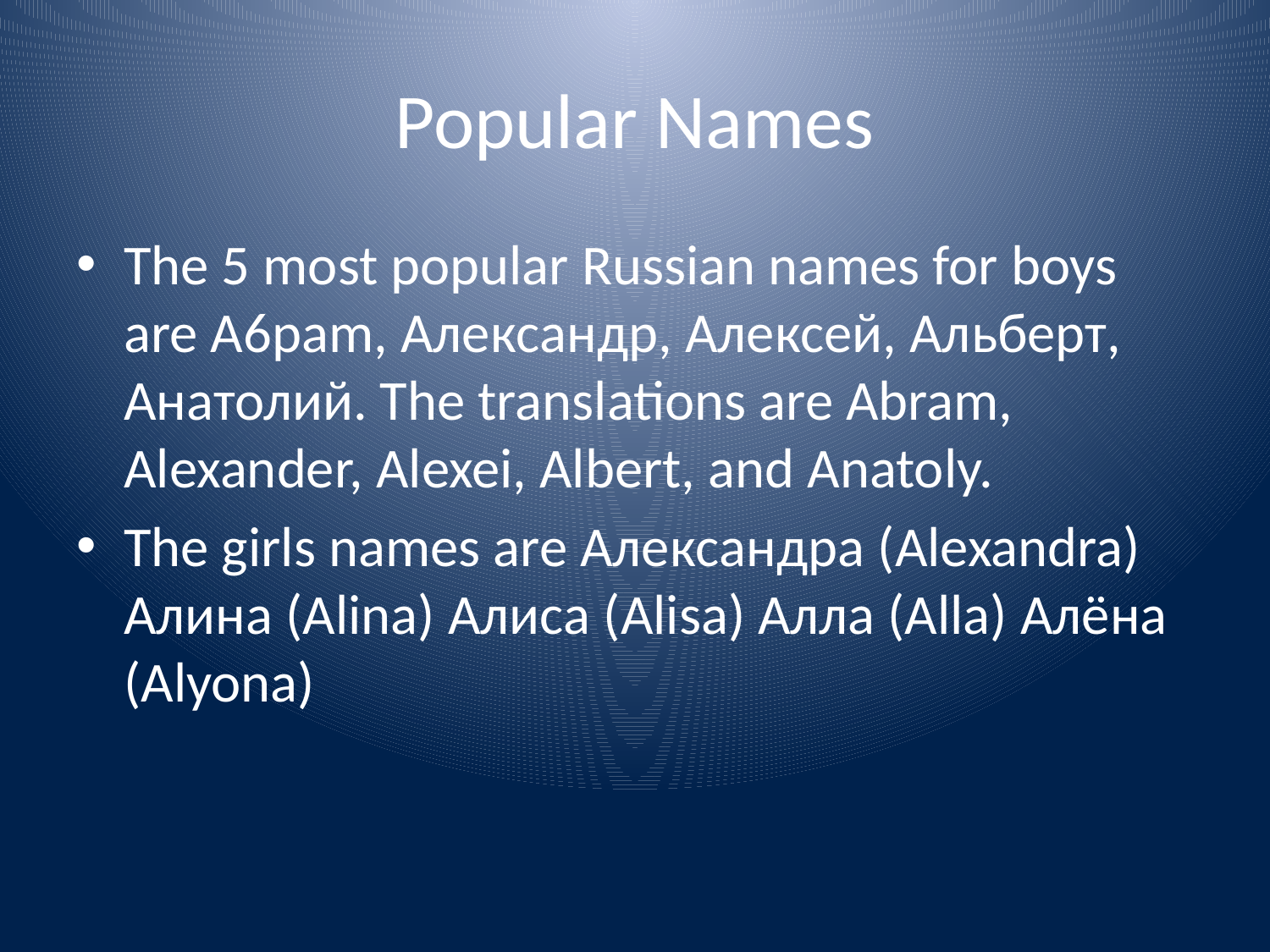

# Popular Names
The 5 most popular Russian names for boys are A6pam, Александр, Алексей, Альберт, Анатолий. The translations are Abram, Alexander, Alexei, Albert, and Anatoly.
The girls names are Александра (Alexandra) Алина (Alina) Алиса (Alisa) Алла (Alla) Алёна (Alyona)